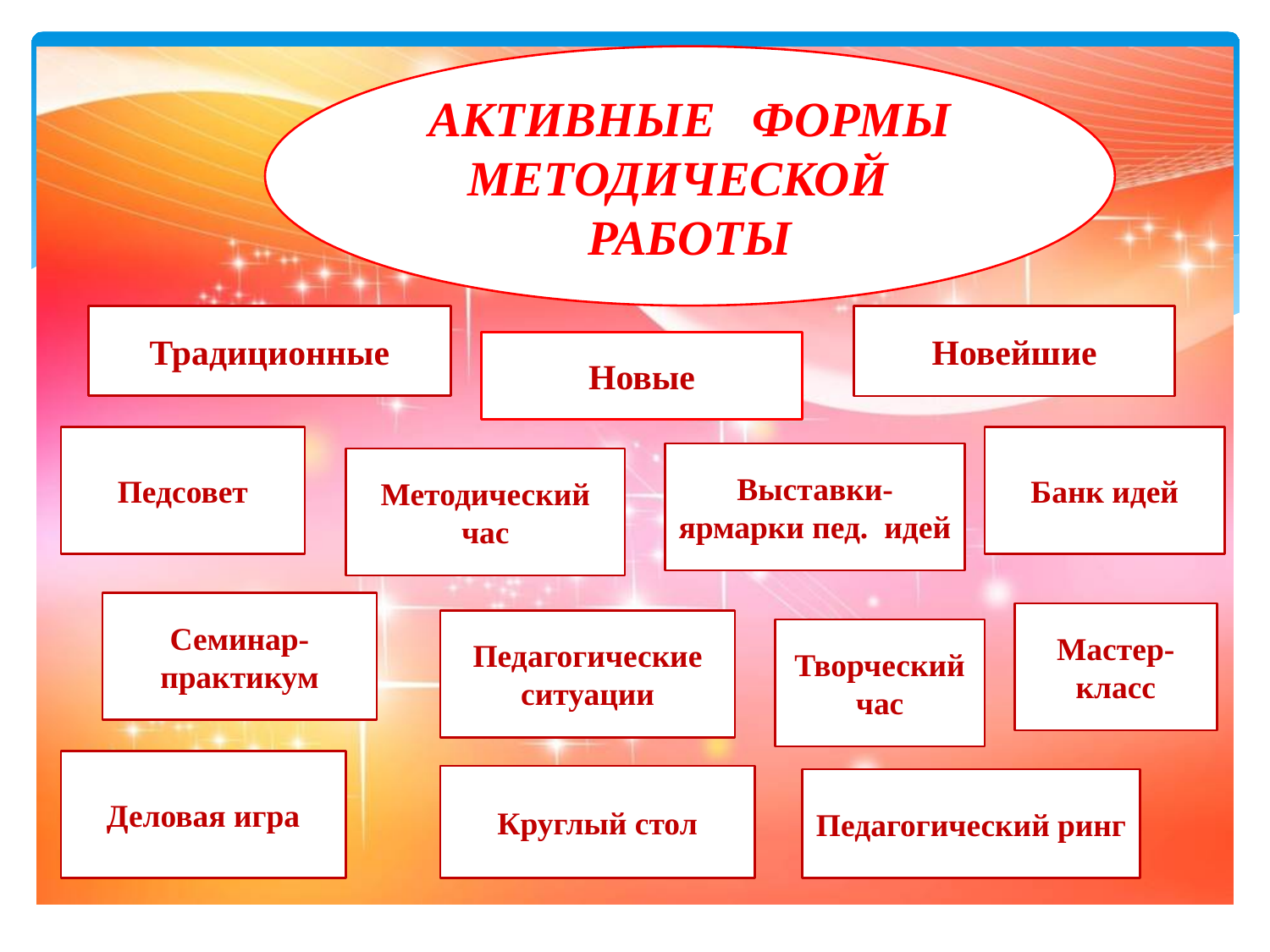

АКТИВНЫЕ   ФОРМЫ МЕТОДИЧЕСКОЙ   РАБОТЫ
#
Традиционные
Новейшие
Новые
Педсовет
Банк идей
Выставки- ярмарки пед.  идей
Методический час
Семинар-практикум
Мастер-класс
Педагогические ситуации
Творческий час
Деловая игра
Круглый стол
Педагогический ринг